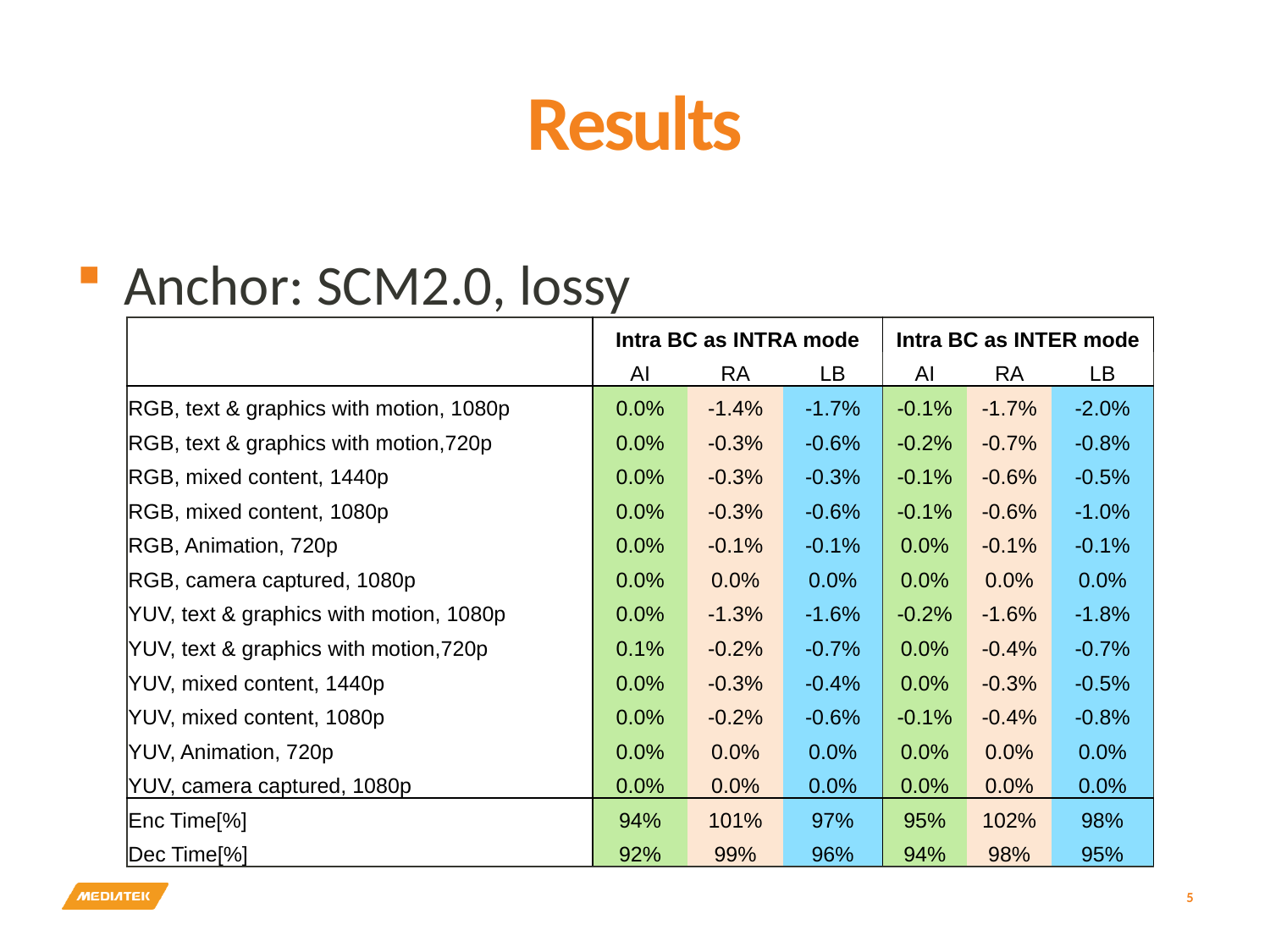

# Results
Anchor: SCM2.0, lossy
|  | Intra BC as INTRA mode |  |  | Intra BC as INTER mode |  |  |
| --- | --- | --- | --- | --- | --- | --- |
|  | AI | RA | LB | AI | RA | LB |
| RGB, text & graphics with motion, 1080p | 0.0% | -1.4% | -1.7% | -0.1% | -1.7% | -2.0% |
| RGB, text & graphics with motion,720p | 0.0% | -0.3% | -0.6% | -0.2% | -0.7% | -0.8% |
| RGB, mixed content, 1440p | 0.0% | -0.3% | -0.3% | -0.1% | -0.6% | -0.5% |
| RGB, mixed content, 1080p | 0.0% | -0.3% | -0.6% | -0.1% | -0.6% | -1.0% |
| RGB, Animation, 720p | 0.0% | -0.1% | -0.1% | 0.0% | -0.1% | -0.1% |
| RGB, camera captured, 1080p | 0.0% | 0.0% | 0.0% | 0.0% | 0.0% | 0.0% |
| YUV, text & graphics with motion, 1080p | 0.0% | -1.3% | -1.6% | -0.2% | -1.6% | -1.8% |
| YUV, text & graphics with motion,720p | 0.1% | -0.2% | -0.7% | 0.0% | -0.4% | -0.7% |
| YUV, mixed content, 1440p | 0.0% | -0.3% | -0.4% | 0.0% | -0.3% | -0.5% |
| YUV, mixed content, 1080p | 0.0% | -0.2% | -0.6% | -0.1% | -0.4% | -0.8% |
| YUV, Animation, 720p | 0.0% | 0.0% | 0.0% | 0.0% | 0.0% | 0.0% |
| YUV, camera captured, 1080p | 0.0% | 0.0% | 0.0% | 0.0% | 0.0% | 0.0% |
| Enc Time[%] | 94% | 101% | 97% | 95% | 102% | 98% |
| Dec Time[%] | 92% | 99% | 96% | 94% | 98% | 95% |
5